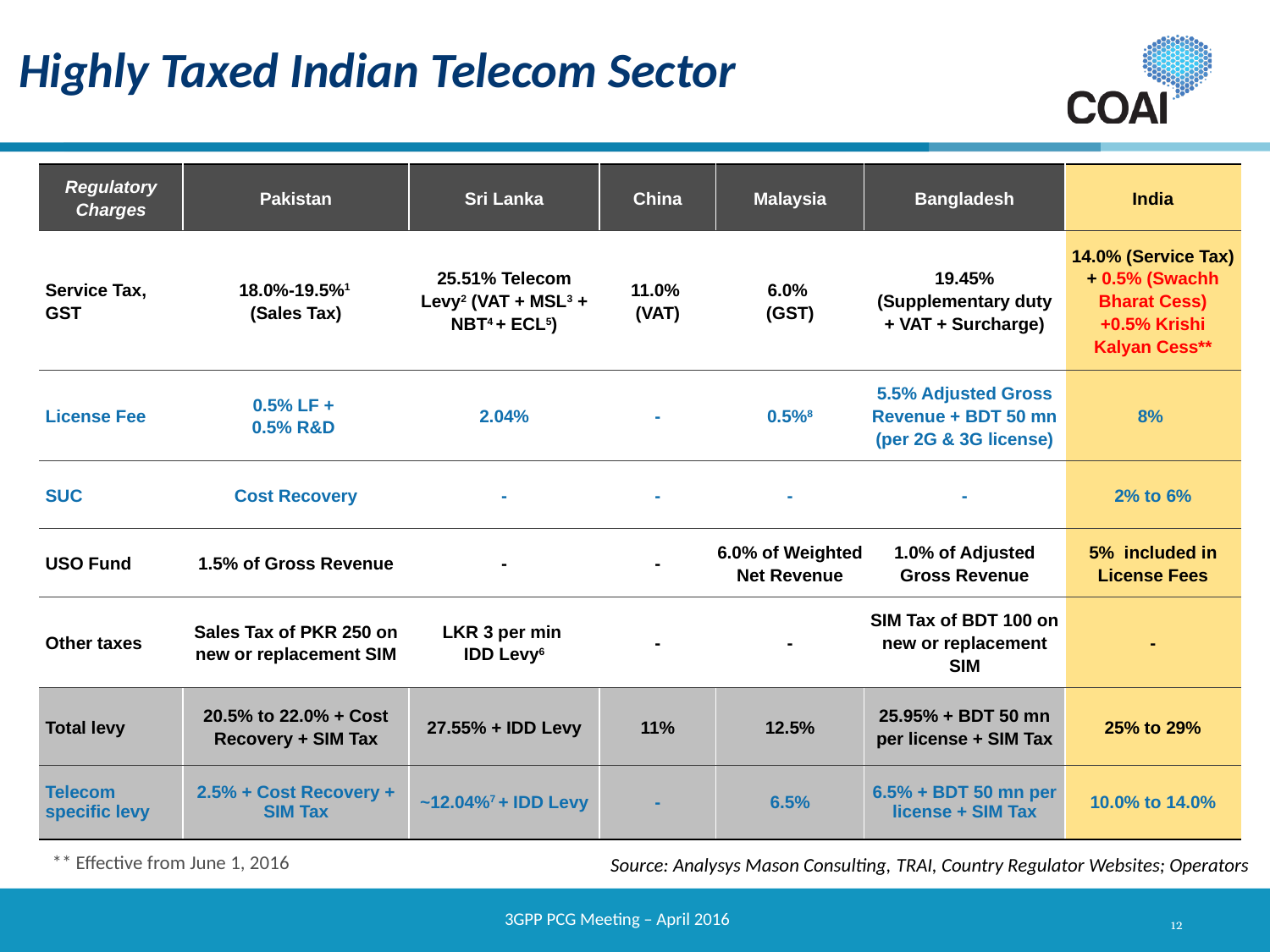

# Highly Taxed Indian Telecom Sector
| Regulatory Charges | Pakistan | Sri Lanka | China | Malaysia | Bangladesh | India |
| --- | --- | --- | --- | --- | --- | --- |
| Service Tax, GST | 18.0%-19.5%1 (Sales Tax) | 25.51% Telecom Levy2 (VAT + MSL3 + NBT4 + ECL5) | 11.0% (VAT) | 6.0% (GST) | 19.45% (Supplementary duty + VAT + Surcharge) | 14.0% (Service Tax) + 0.5% (Swachh Bharat Cess) +0.5% Krishi Kalyan Cess\*\* |
| License Fee | 0.5% LF + 0.5% R&D | 2.04% | - | 0.5%8 | 5.5% Adjusted Gross Revenue + BDT 50 mn (per 2G & 3G license) | 8% |
| SUC | Cost Recovery | - | - | - | - | 2% to 6% |
| USO Fund | 1.5% of Gross Revenue | - | - | 6.0% of Weighted Net Revenue | 1.0% of Adjusted Gross Revenue | 5% included in License Fees |
| Other taxes | Sales Tax of PKR 250 on new or replacement SIM | LKR 3 per min IDD Levy6 | - | - | SIM Tax of BDT 100 on new or replacement SIM | - |
| Total levy | 20.5% to 22.0% + Cost Recovery + SIM Tax | 27.55% + IDD Levy | 11% | 12.5% | 25.95% + BDT 50 mn per license + SIM Tax | 25% to 29% |
| Telecom specific levy | 2.5% + Cost Recovery + SIM Tax | ~12.04%7 + IDD Levy | - | 6.5% | 6.5% + BDT 50 mn per license + SIM Tax | 10.0% to 14.0% |
** Effective from June 1, 2016
Source: Analysys Mason Consulting, TRAI, Country Regulator Websites; Operators